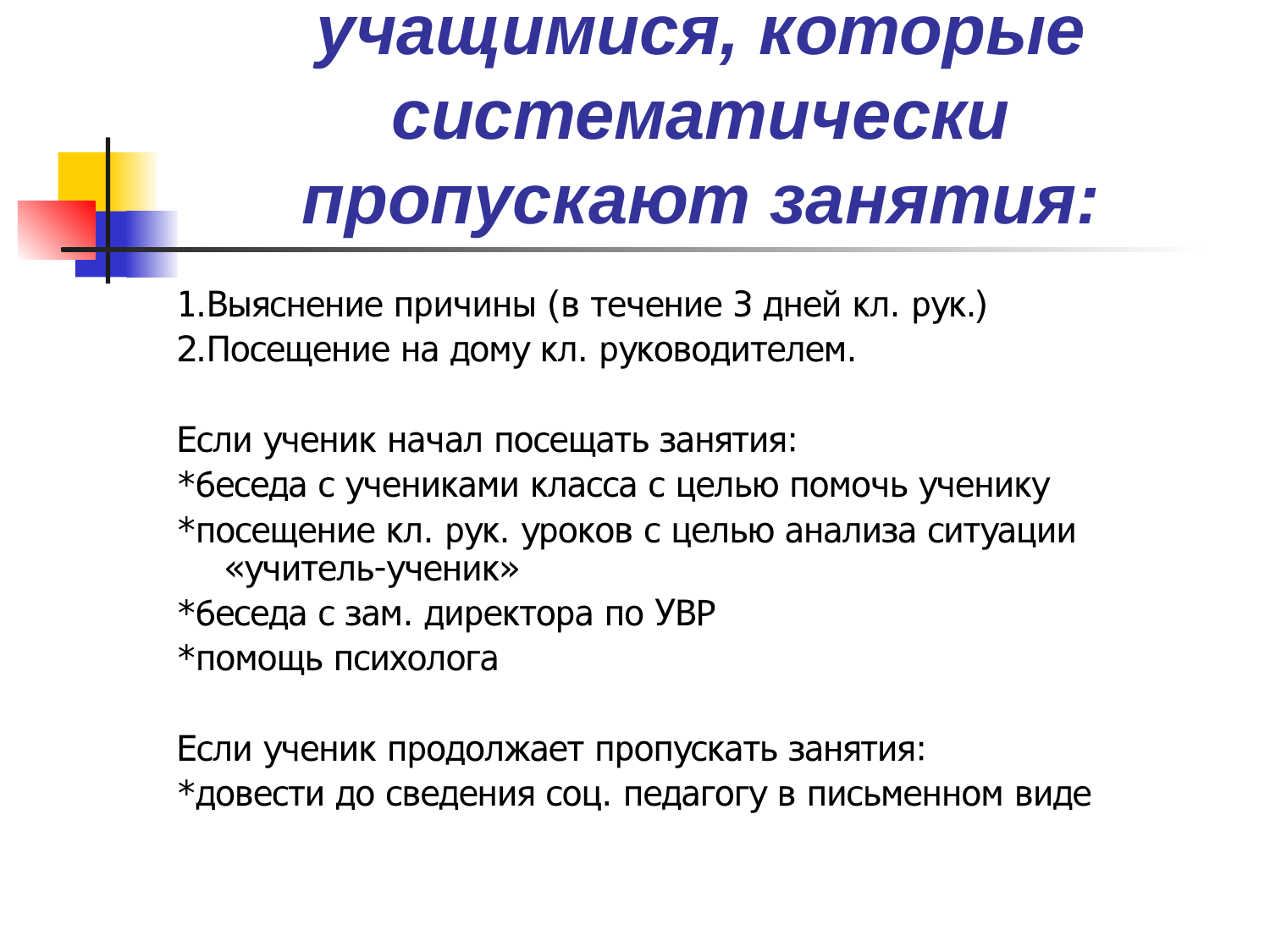

# План работы кл. рук. с учащимися, которые систематически пропускают занятия:
1.Выяснение причины (в течение 3 дней кл. рук.)
2.Посещение на дому кл. руководителем.

Если ученик начал посещать занятия:
*беседа с учениками класса с целью помочь ученику
*посещение кл. рук. уроков с целью анализа ситуации «учитель-ученик»
*беседа с зам. директора по УВР
*помощь психолога

Если ученик продолжает пропускать занятия:
*довести до сведения соц. педагогу в письменном виде